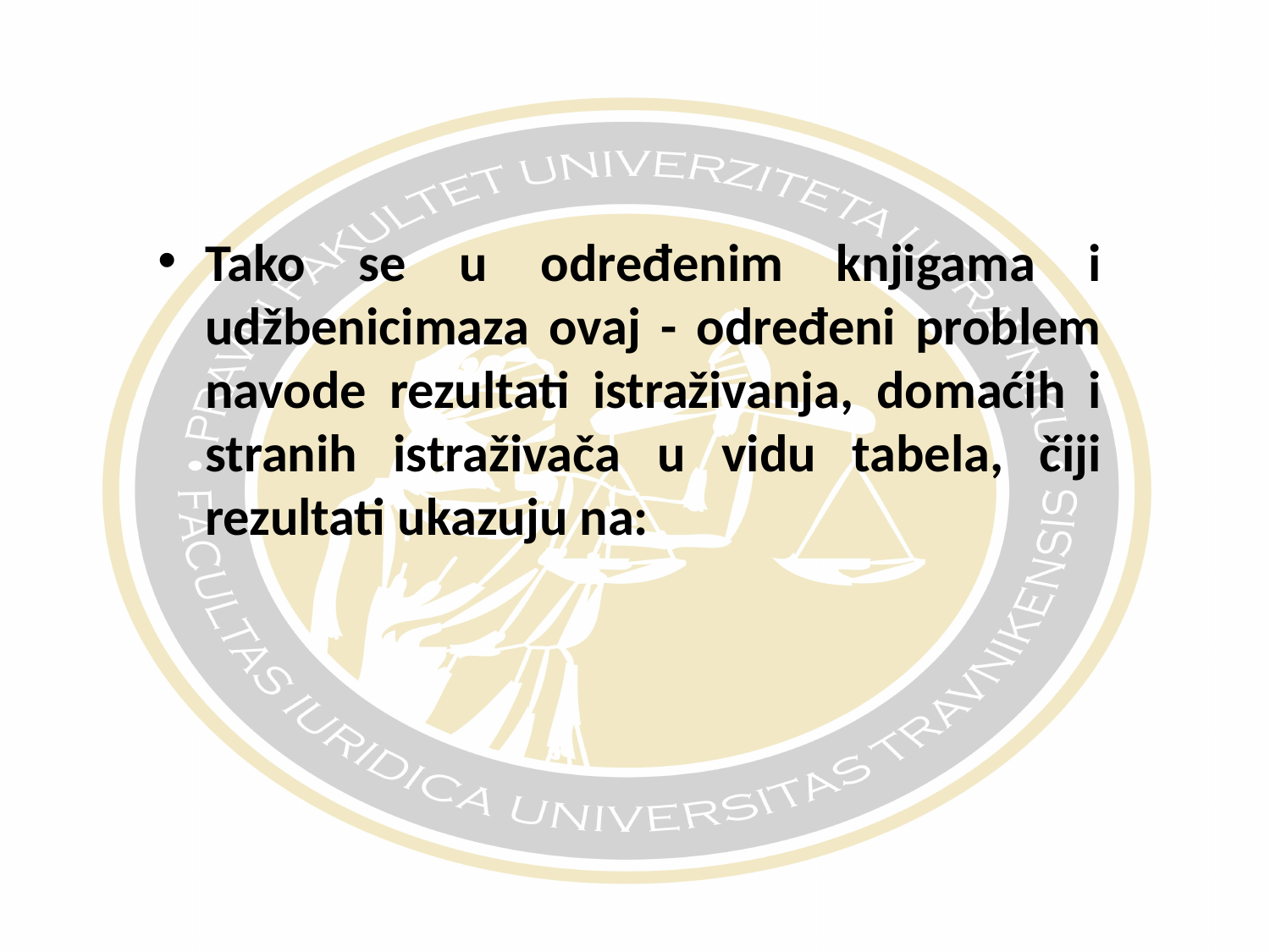

#
Tako se u određenim knjigama i udžbenicimaza ovaj - određeni problem navode rezultati istraživanja, domaćih i stranih istraživača u vidu tabela, čiji rezultati ukazuju na: